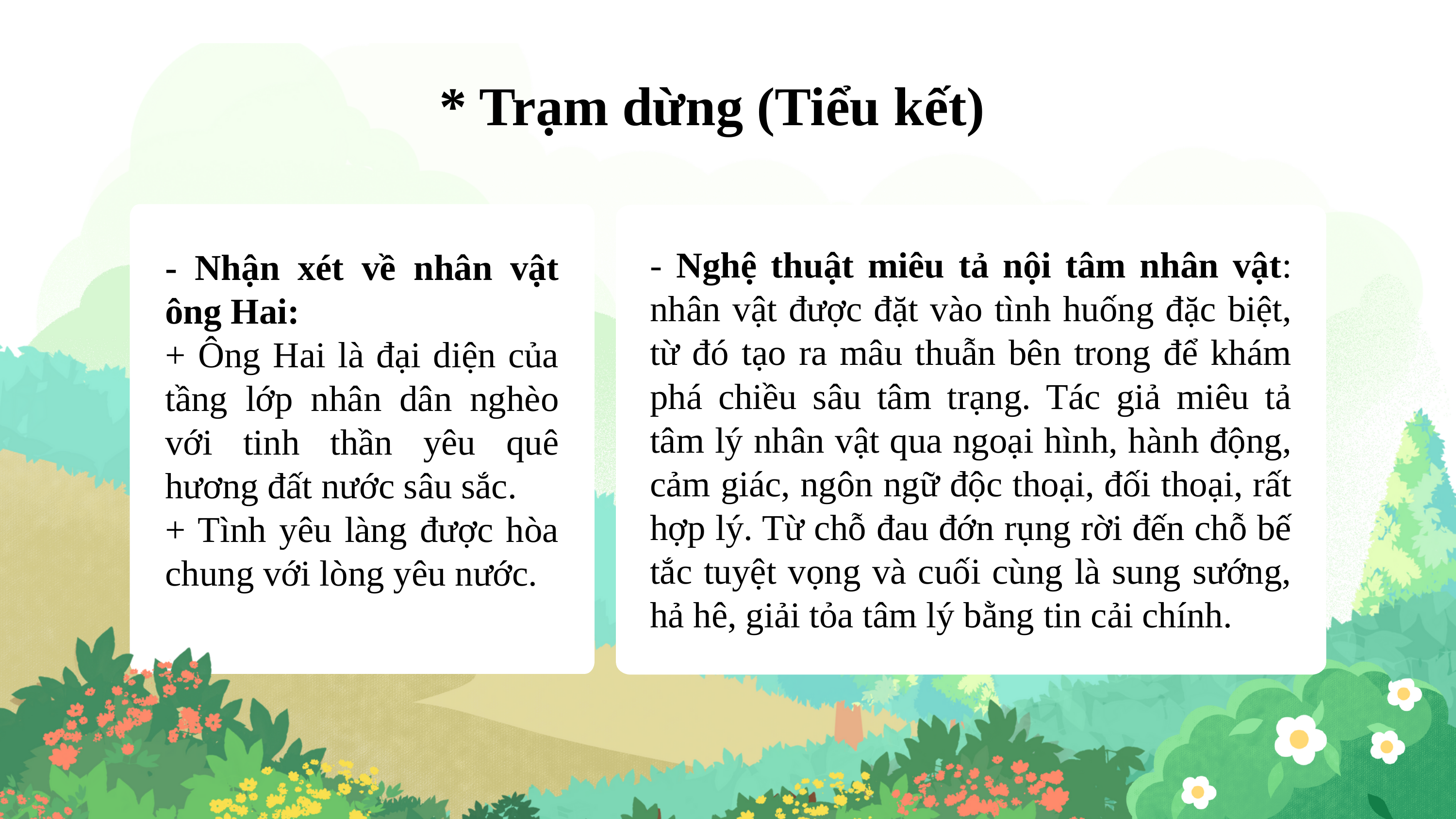

* Trạm dừng (Tiểu kết)

- Nghệ thuật miêu tả nội tâm nhân vật: nhân vật được đặt vào tình huống đặc biệt, từ đó tạo ra mâu thuẫn bên trong để khám phá chiều sâu tâm trạng. Tác giả miêu tả tâm lý nhân vật qua ngoại hình, hành động, cảm giác, ngôn ngữ độc thoại, đối thoại, rất hợp lý. Từ chỗ đau đớn rụng rời đến chỗ bế tắc tuyệt vọng và cuối cùng là sung sướng, hả hê, giải tỏa tâm lý bằng tin cải chính.
- Nhận xét về nhân vật ông Hai:
+ Ông Hai là đại diện của tầng lớp nhân dân nghèo với tinh thần yêu quê hương đất nước sâu sắc.
+ Tình yêu làng được hòa chung với lòng yêu nước.